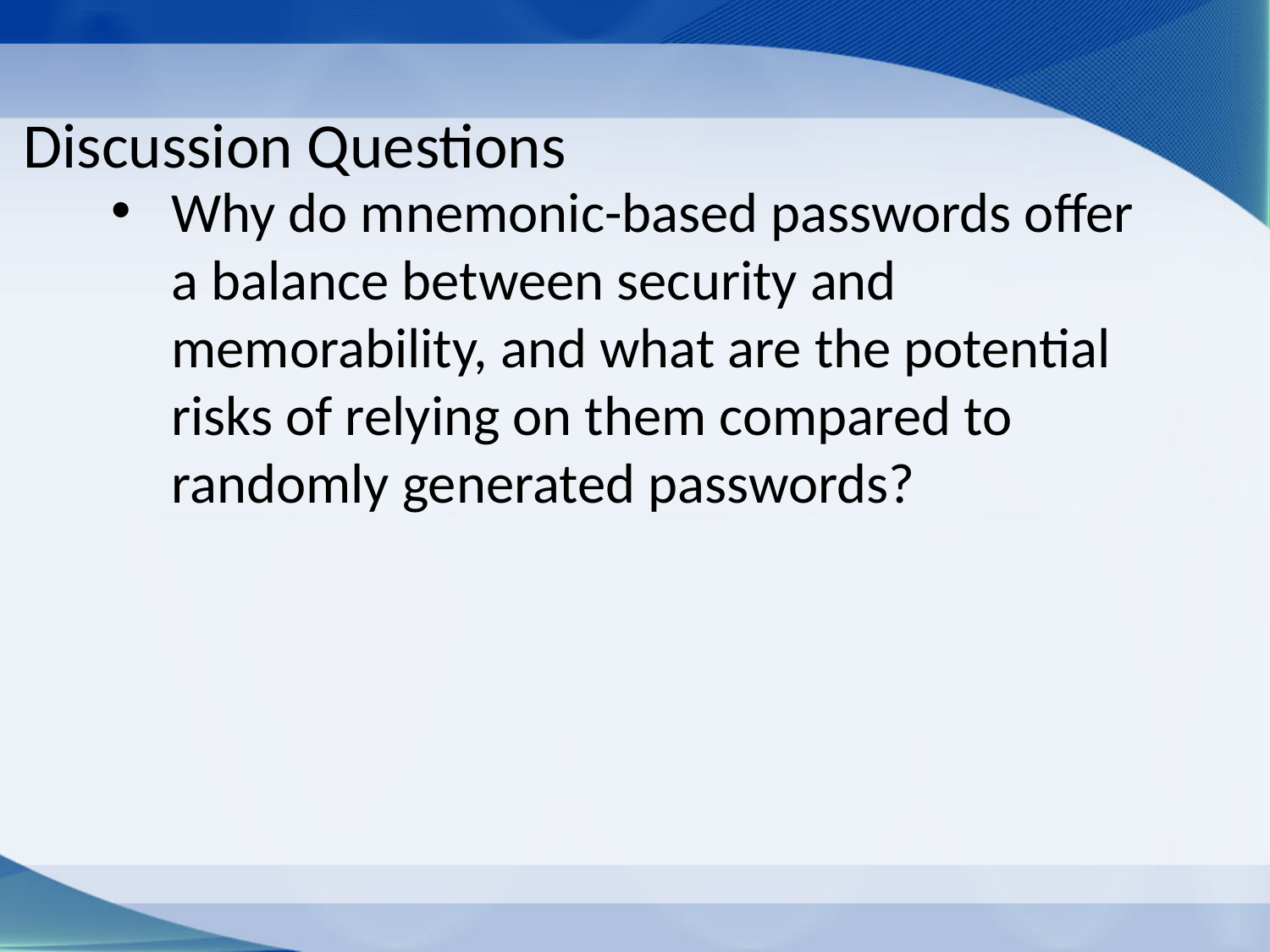

# Discussion Questions
Why do mnemonic-based passwords offer a balance between security and memorability, and what are the potential risks of relying on them compared to randomly generated passwords?